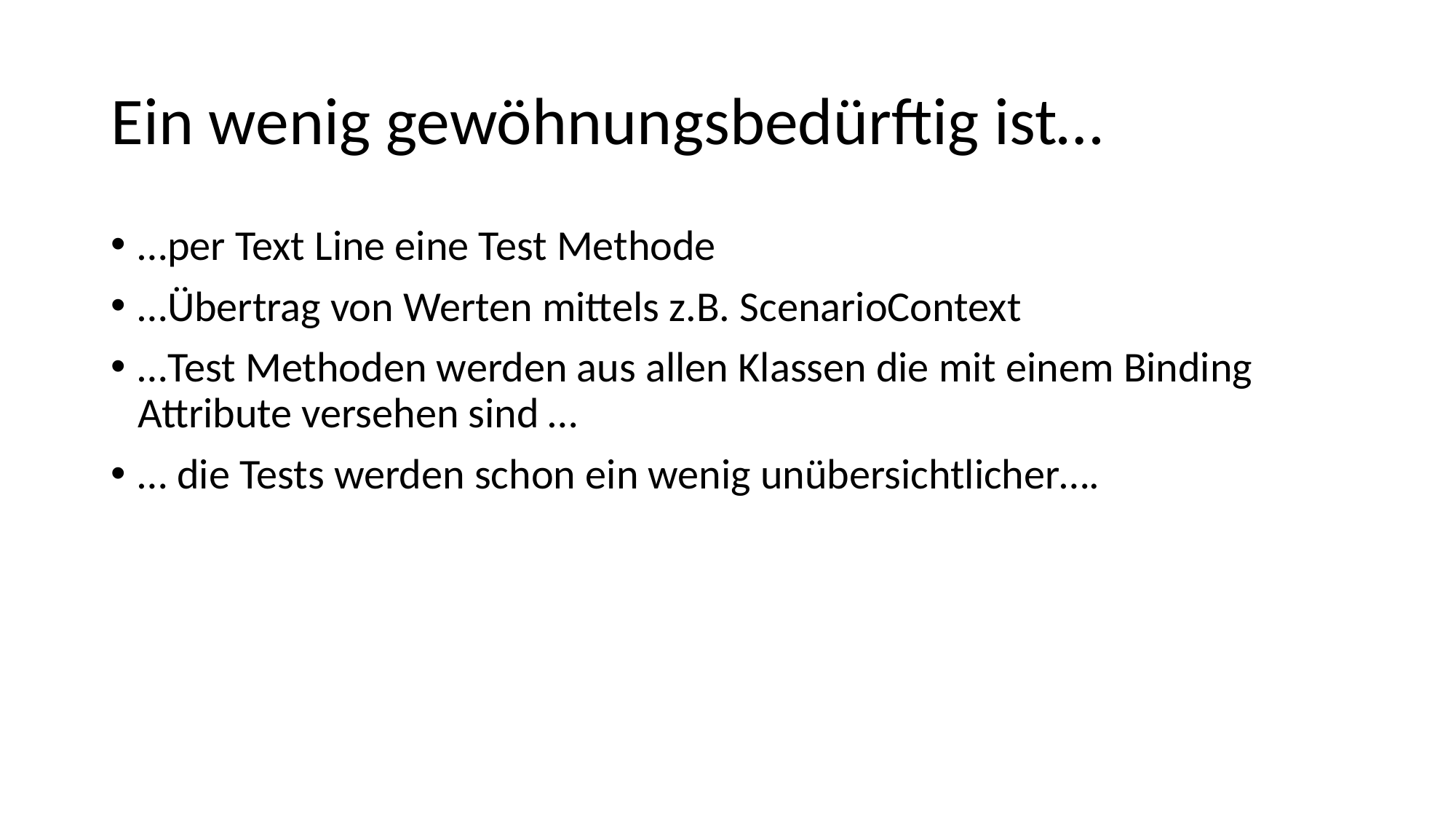

# Ein wenig gewöhnungsbedürftig ist…
…per Text Line eine Test Methode
…Übertrag von Werten mittels z.B. ScenarioContext
…Test Methoden werden aus allen Klassen die mit einem Binding Attribute versehen sind …
… die Tests werden schon ein wenig unübersichtlicher….